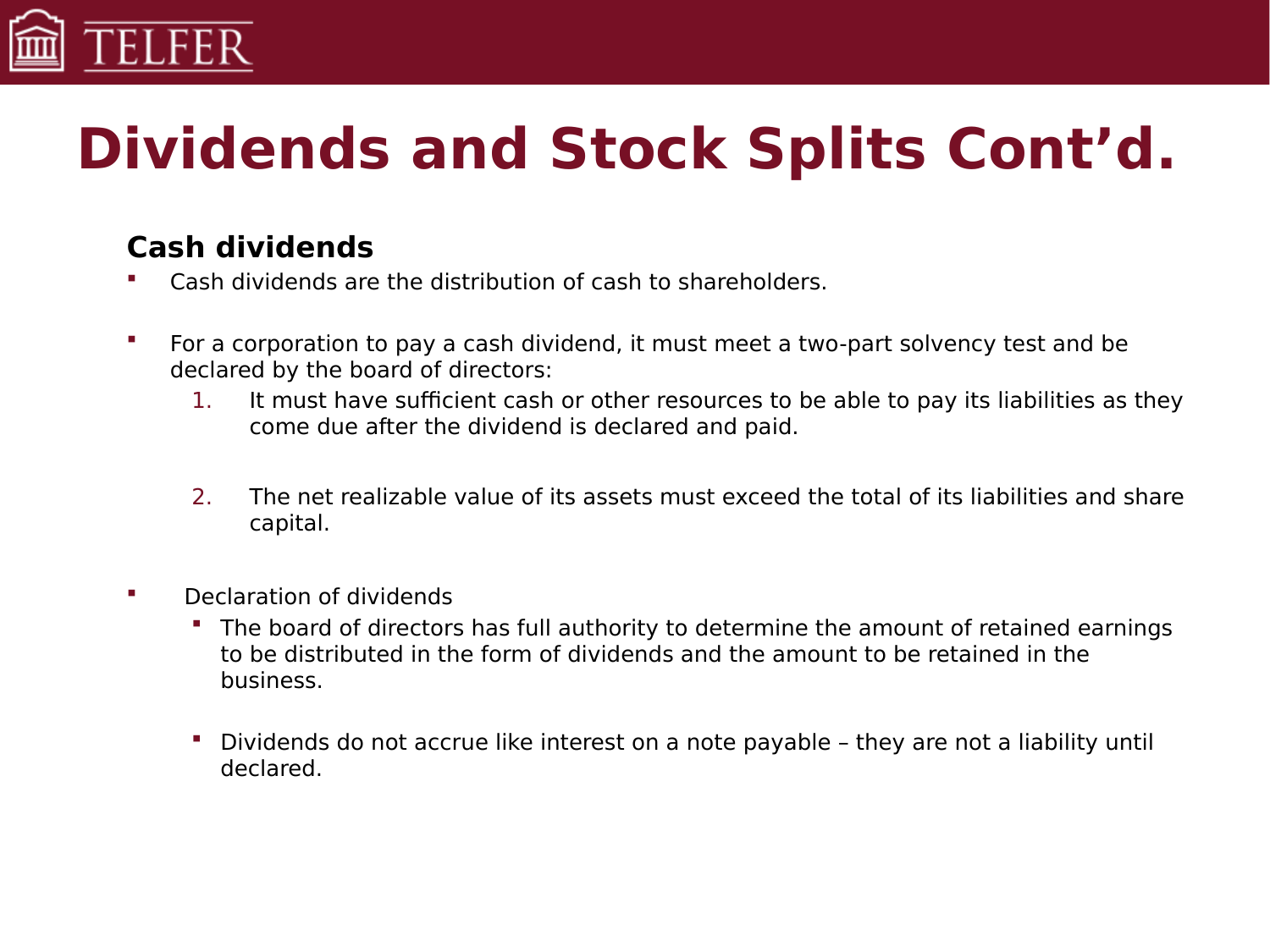

# Dividends and Stock Splits Cont’d.
Cash dividends
Cash dividends are the distribution of cash to shareholders.

For a corporation to pay a cash dividend, it must meet a two-part solvency test and be declared by the board of directors:
It must have sufficient cash or other resources to be able to pay its liabilities as they come due after the dividend is declared and paid.

The net realizable value of its assets must exceed the total of its liabilities and share capital.

Declaration of dividends
The board of directors has full authority to determine the amount of retained earnings to be distributed in the form of dividends and the amount to be retained in the business.

Dividends do not accrue like interest on a note payable – they are not a liability until declared.